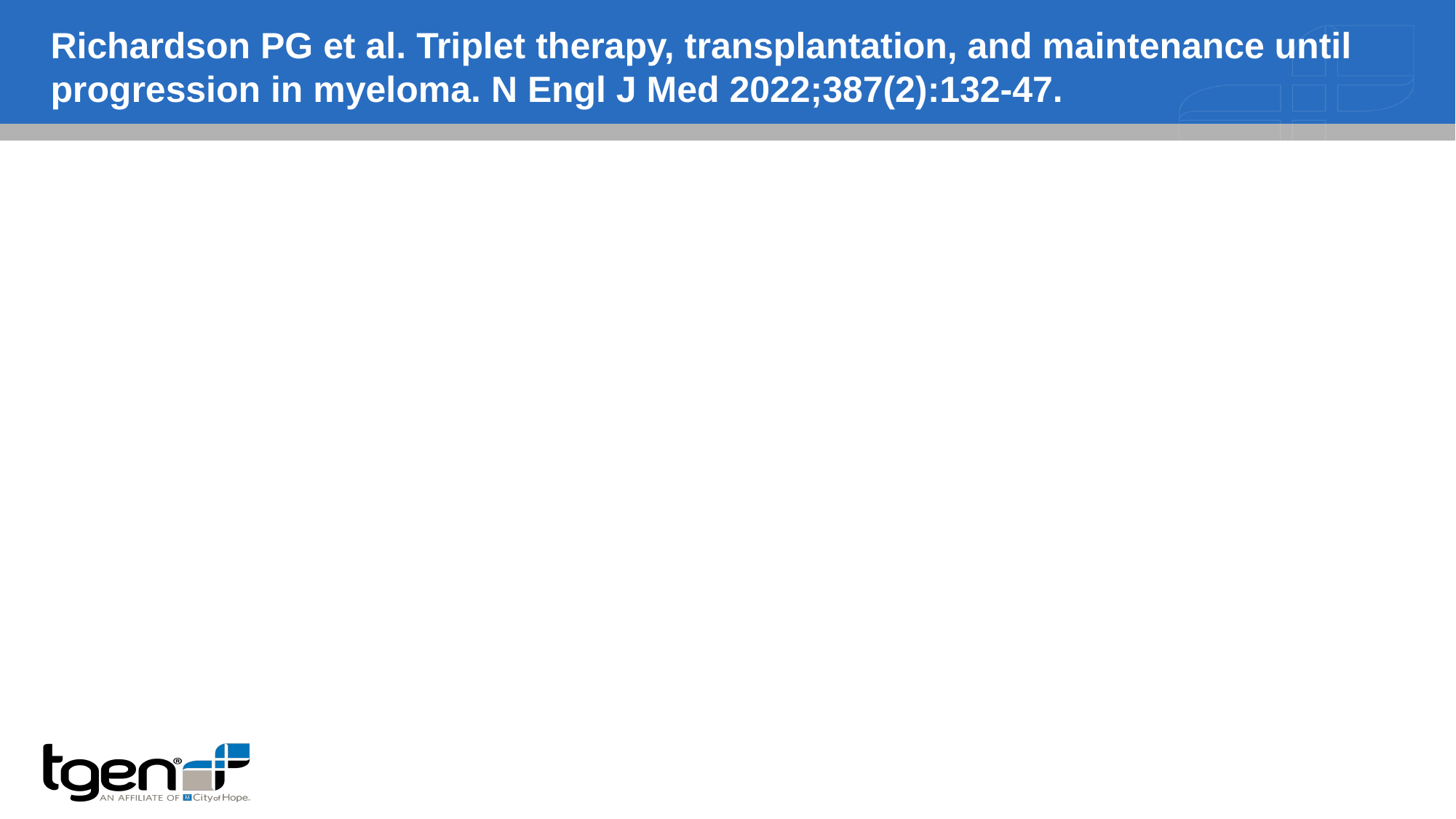

# Richardson PG et al. Triplet therapy, transplantation, and maintenance until progression in myeloma. N Engl J Med 2022;387(2):132-47.